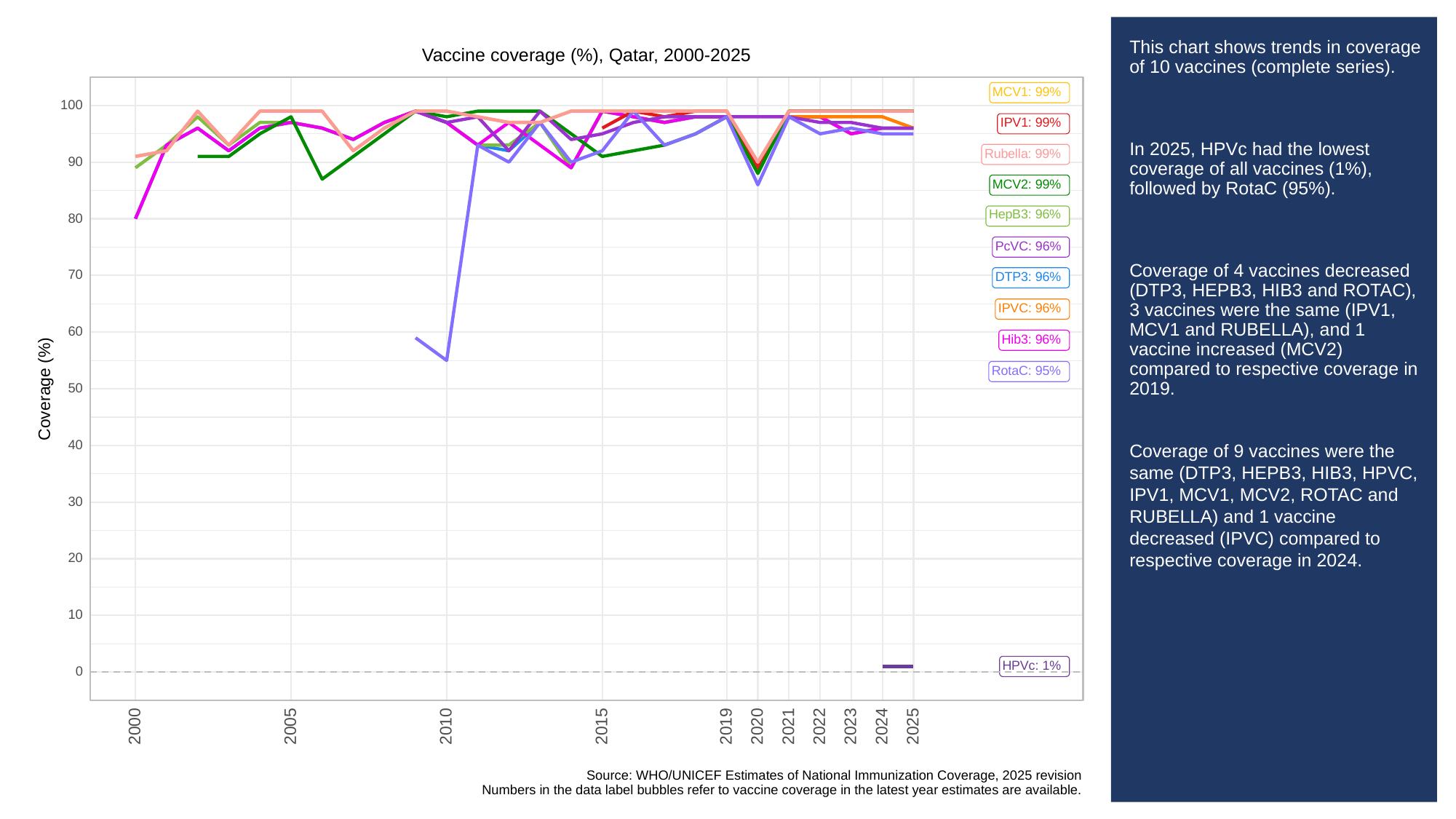

# This chart shows trends in coverage of 10 vaccines (complete series).

In 2025, HPVc had the lowest coverage of all vaccines (1%), followed by RotaC (95%).

Coverage of 4 vaccines decreased (DTP3, HEPB3, HIB3 and ROTAC), 3 vaccines were the same (IPV1, MCV1 and RUBELLA), and 1 vaccine increased (MCV2) compared to respective coverage in 2019.

Coverage of 9 vaccines were the same (DTP3, HEPB3, HIB3, HPVC, IPV1, MCV1, MCV2, ROTAC and RUBELLA) and 1 vaccine decreased (IPVC) compared to respective coverage in 2024.

Vaccine coverage (%), Qatar, 2000-2025

MCV1: 99%

100

IPV1: 99%

Rubella: 99%
90

MCV2: 99%

HepB3: 96%
80

PcVC: 96%

70
DTP3: 96%

IPVC: 96%
60

Hib3: 96%

RotaC: 95%
Coverage (%)
50

40

30

20

10

HPVc: 1%

0

2023
2000
2005
2010
2015
2019
2020
2021
2022
2024
2025
Source: WHO/UNICEF Estimates of National Immunization Coverage, 2025 revision
Numbers in the data label bubbles refer to vaccine coverage in the latest year estimates are available.